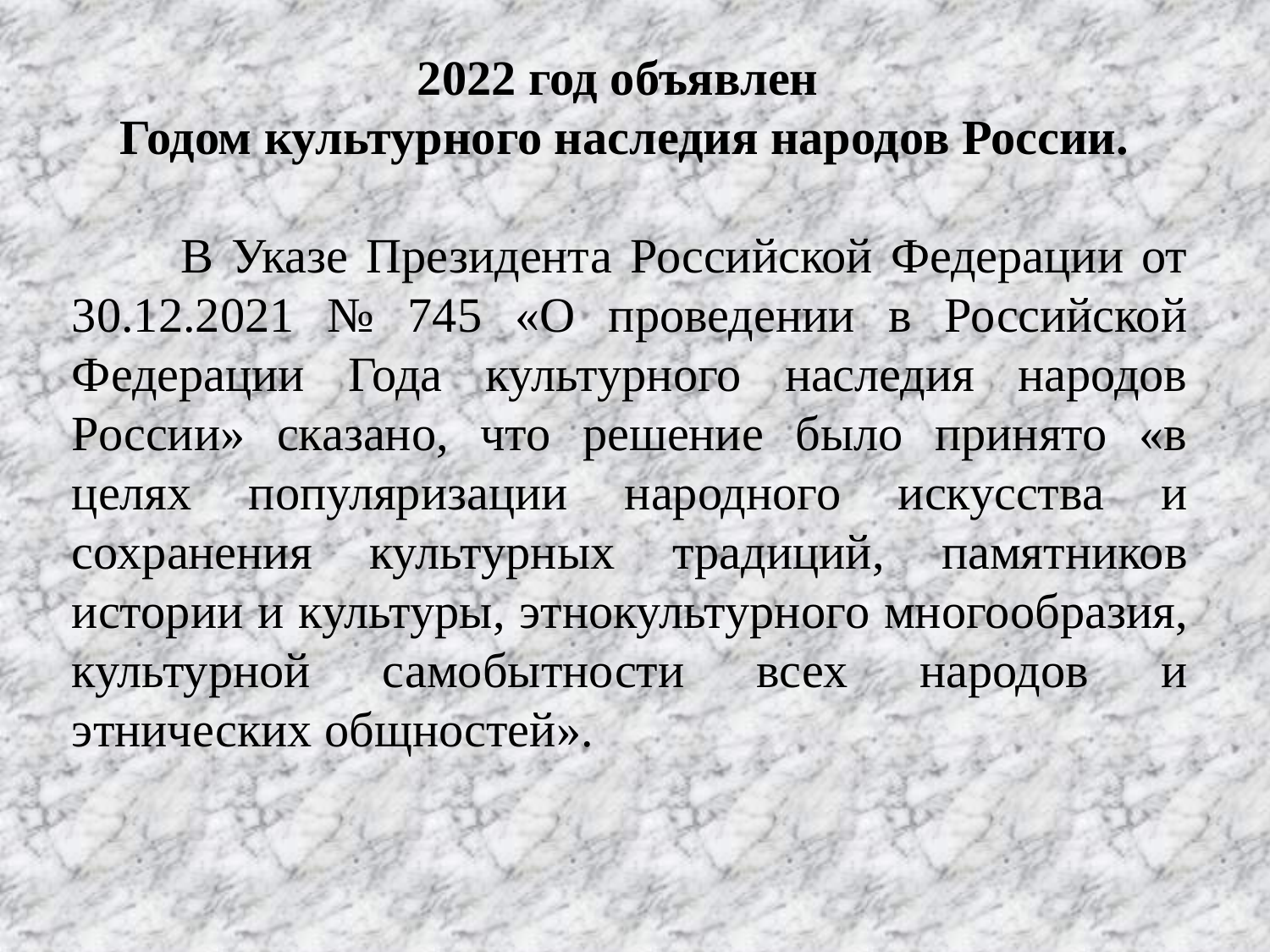

2022 год объявлен
Годом культурного наследия народов России.

      В Указе Президента Российской Федерации от 30.12.2021 № 745 «О проведении в Российской Федерации Года культурного наследия народов России» сказано, что решение было принято «в целях популяризации народного искусства и сохранения культурных традиций, памятников истории и культуры, этнокультурного многообразия, культурной самобытности всех народов и этнических общностей».